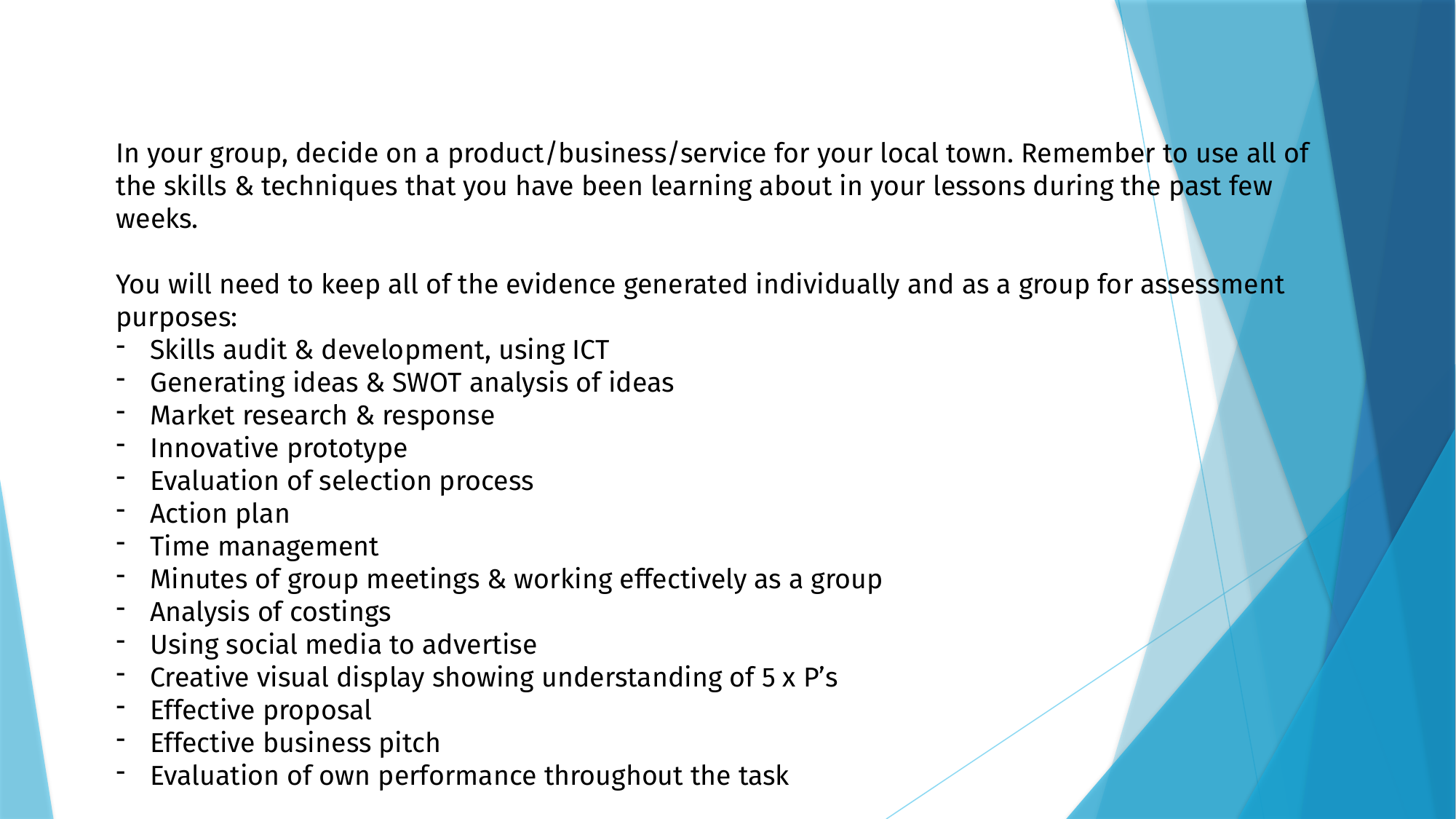

#
In your group, decide on a product/business/service for your local town. Remember to use all of the skills & techniques that you have been learning about in your lessons during the past few weeks.

You will need to keep all of the evidence generated individually and as a group for assessment purposes:
Skills audit & development, using ICT
Generating ideas & SWOT analysis of ideas
Market research & response
Innovative prototype
Evaluation of selection process
Action plan
Time management
Minutes of group meetings & working effectively as a group
Analysis of costings
Using social media to advertise
Creative visual display showing understanding of 5 x P’s
Effective proposal
Effective business pitch
Evaluation of own performance throughout the task